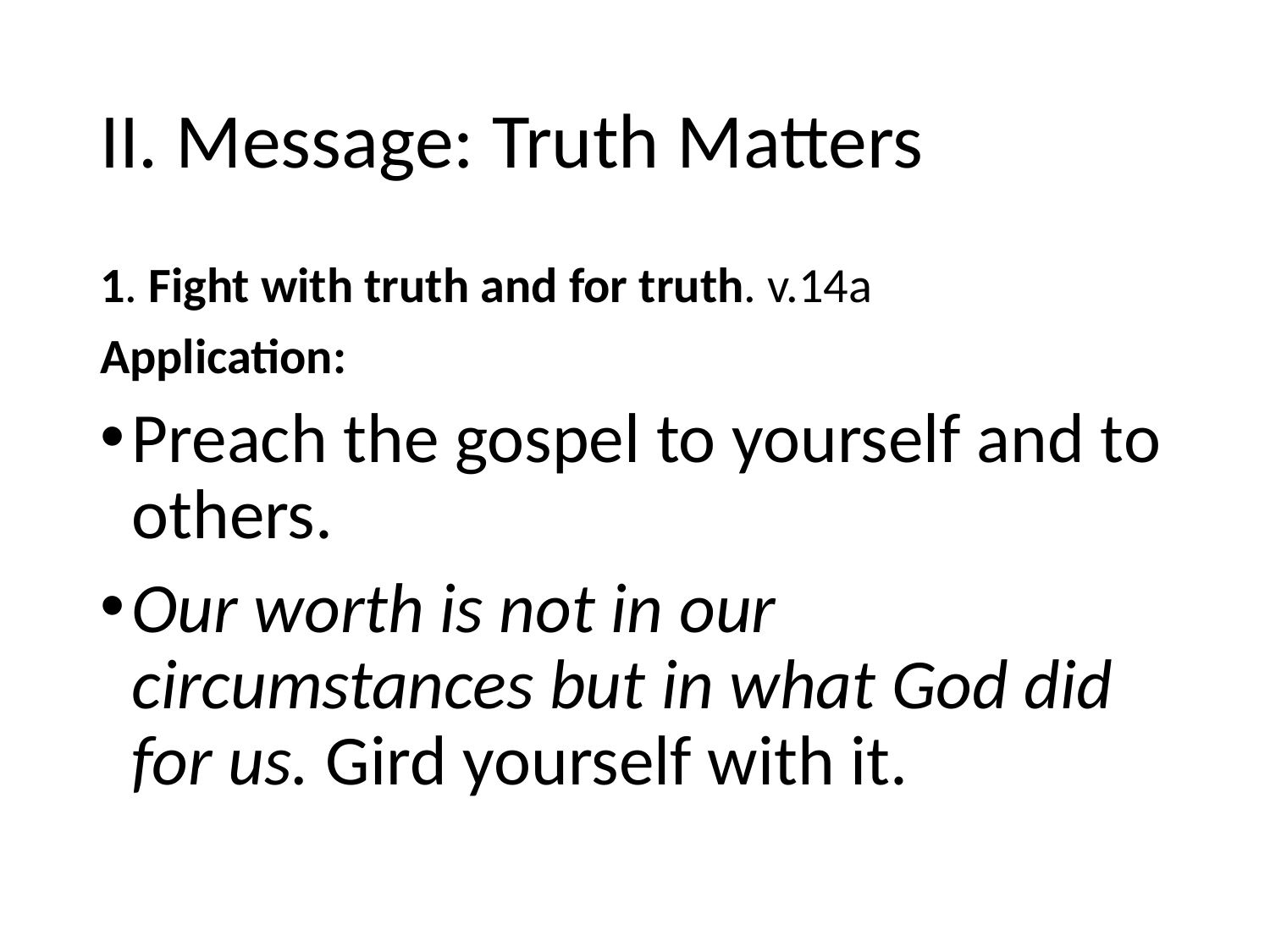

# II. Message: Truth Matters
1. Fight with truth and for truth. v.14a
Application:
Preach the gospel to yourself and to others.
Our worth is not in our circumstances but in what God did for us. Gird yourself with it.